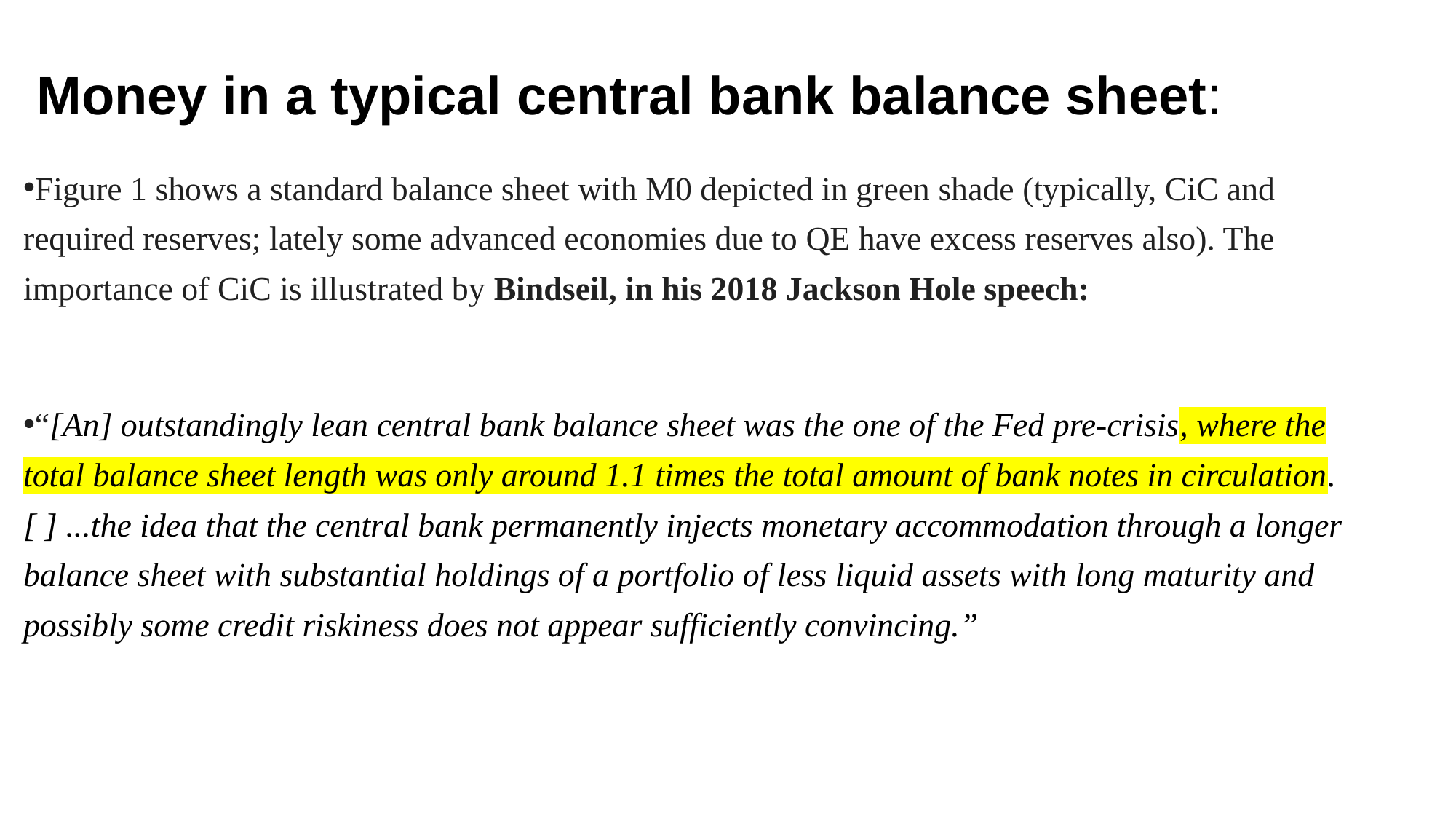

# Money in a typical central bank balance sheet:
Figure 1 shows a standard balance sheet with M0 depicted in green shade (typically, CiC and required reserves; lately some advanced economies due to QE have excess reserves also). The importance of CiC is illustrated by Bindseil, in his 2018 Jackson Hole speech:

“[An] outstandingly lean central bank balance sheet was the one of the Fed pre-crisis, where the total balance sheet length was only around 1.1 times the total amount of bank notes in circulation. [ ] ...the idea that the central bank permanently injects monetary accommodation through a longer balance sheet with substantial holdings of a portfolio of less liquid assets with long maturity and possibly some credit riskiness does not appear sufficiently convincing.”